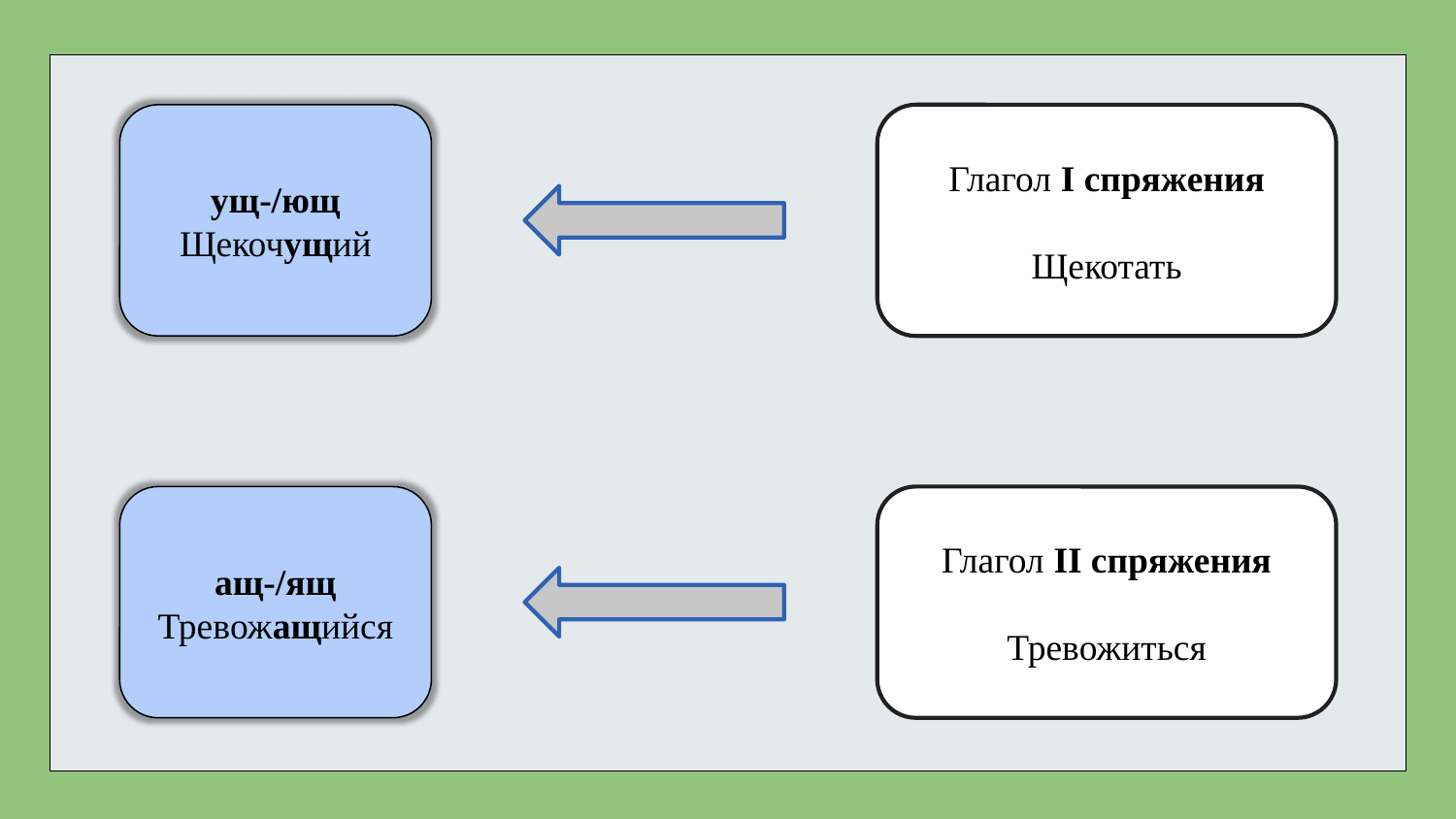

ущ-/ющ
Щекочущий
Глагол I спряжения

Щекотать

ащ-/ящ
Тревожащийся
Глагол II спряжения

Тревожиться